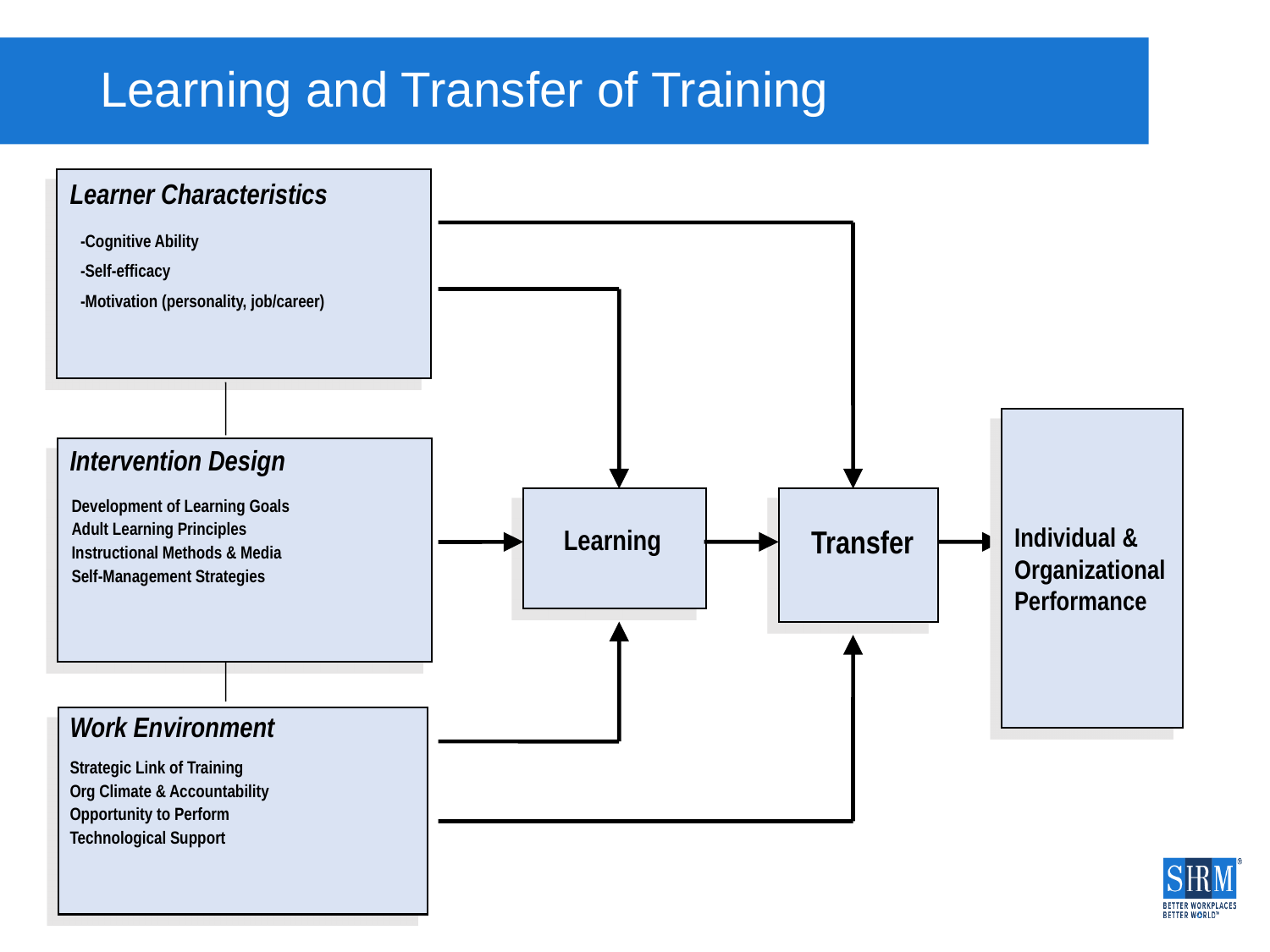

# Learning and Transfer of Training
Learner Characteristics

-Cognitive Ability
-Self-efficacy
-Motivation (personality, job/career)

Individual &
Organizational
Performance
Intervention Design

Development of Learning Goals
Adult Learning Principles
Instructional Methods & Media
Self-Management Strategies
Learning
Transfer

Work Environment

Strategic Link of Training
Org Climate & Accountability
Opportunity to Perform
Technological Support